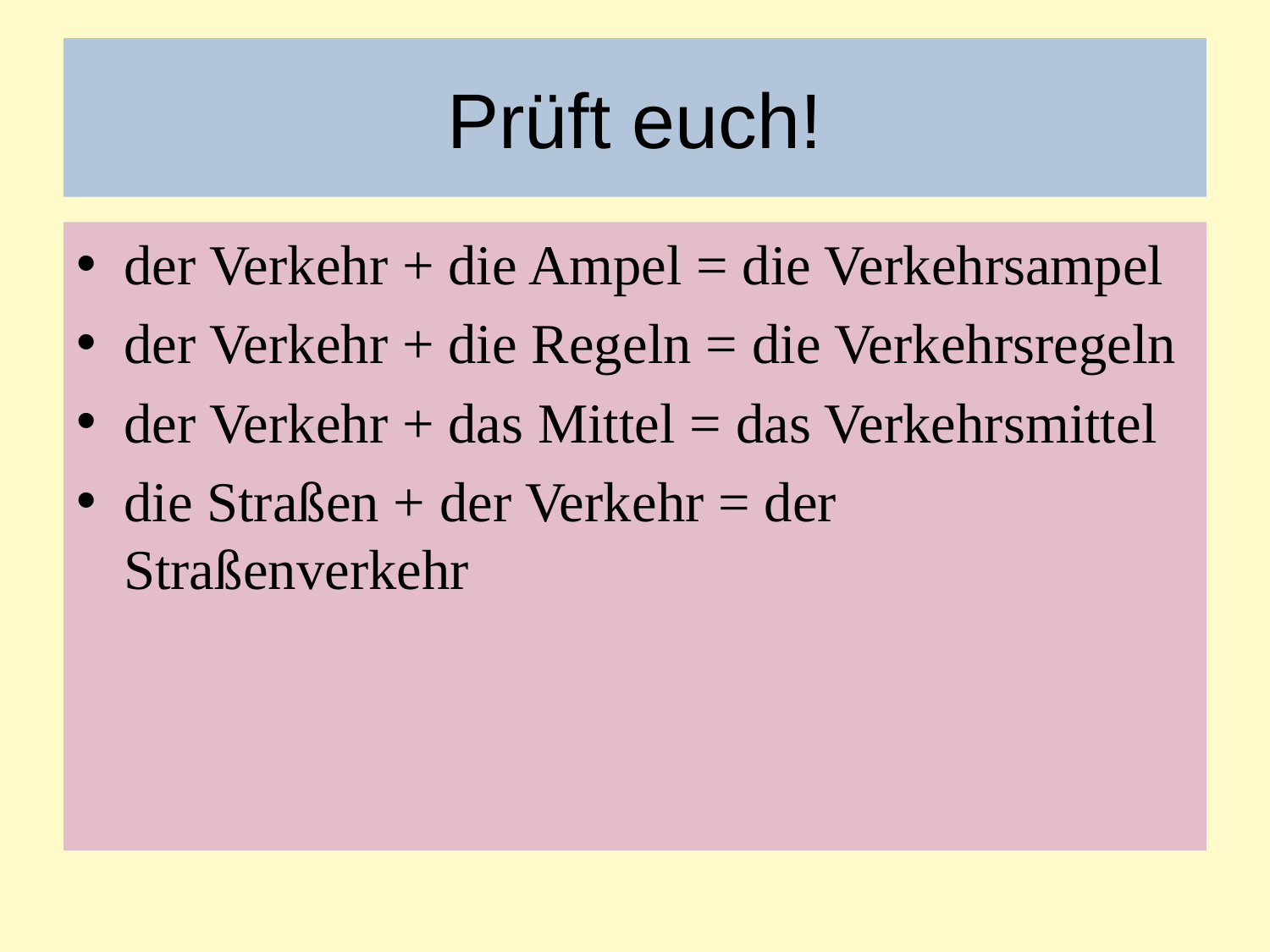

# Prüft euch!
der Verkehr + die Ampel = die Verkehrsampel
der Verkehr + die Regeln = die Verkehrsregeln
der Verkehr + das Mittel = das Verkehrsmittel
die Straßen + der Verkehr = der Straßenverkehr